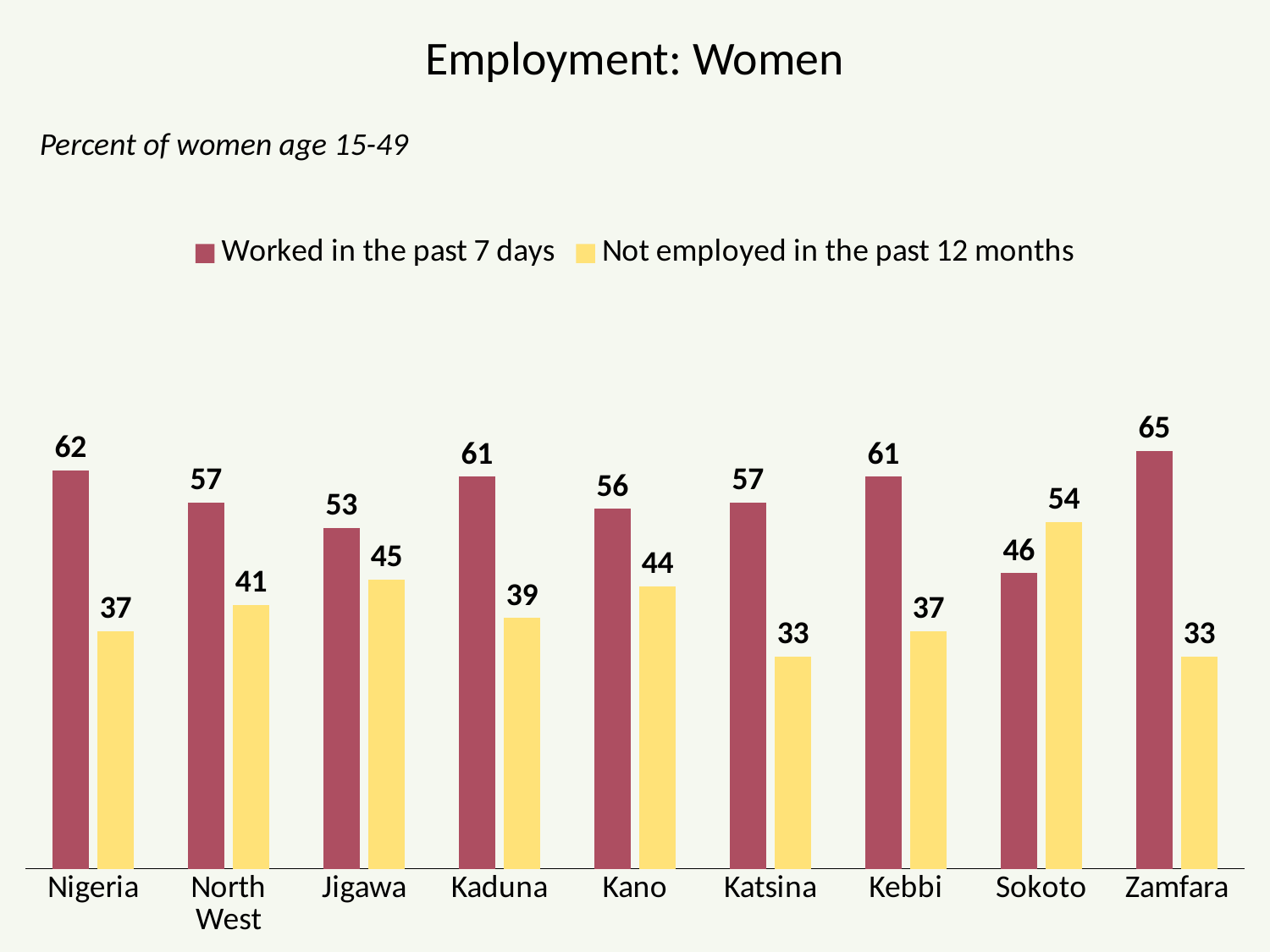

# Employment: Women
Percent of women age 15-49

### Chart

| Category | Worked in the past 7 days | Not employed in the past 12 months |
|---|---|---|
| Nigeria | 62.0 | 37.0 |
| North West | 57.0 | 41.0 |
| Jigawa | 53.0 | 45.0 |
| Kaduna | 61.0 | 39.0 |
| Kano | 56.0 | 44.0 |
| Katsina | 57.0 | 33.0 |
| Kebbi | 61.0 | 37.0 |
| Sokoto | 46.0 | 54.0 |
| Zamfara | 65.0 | 33.0 |